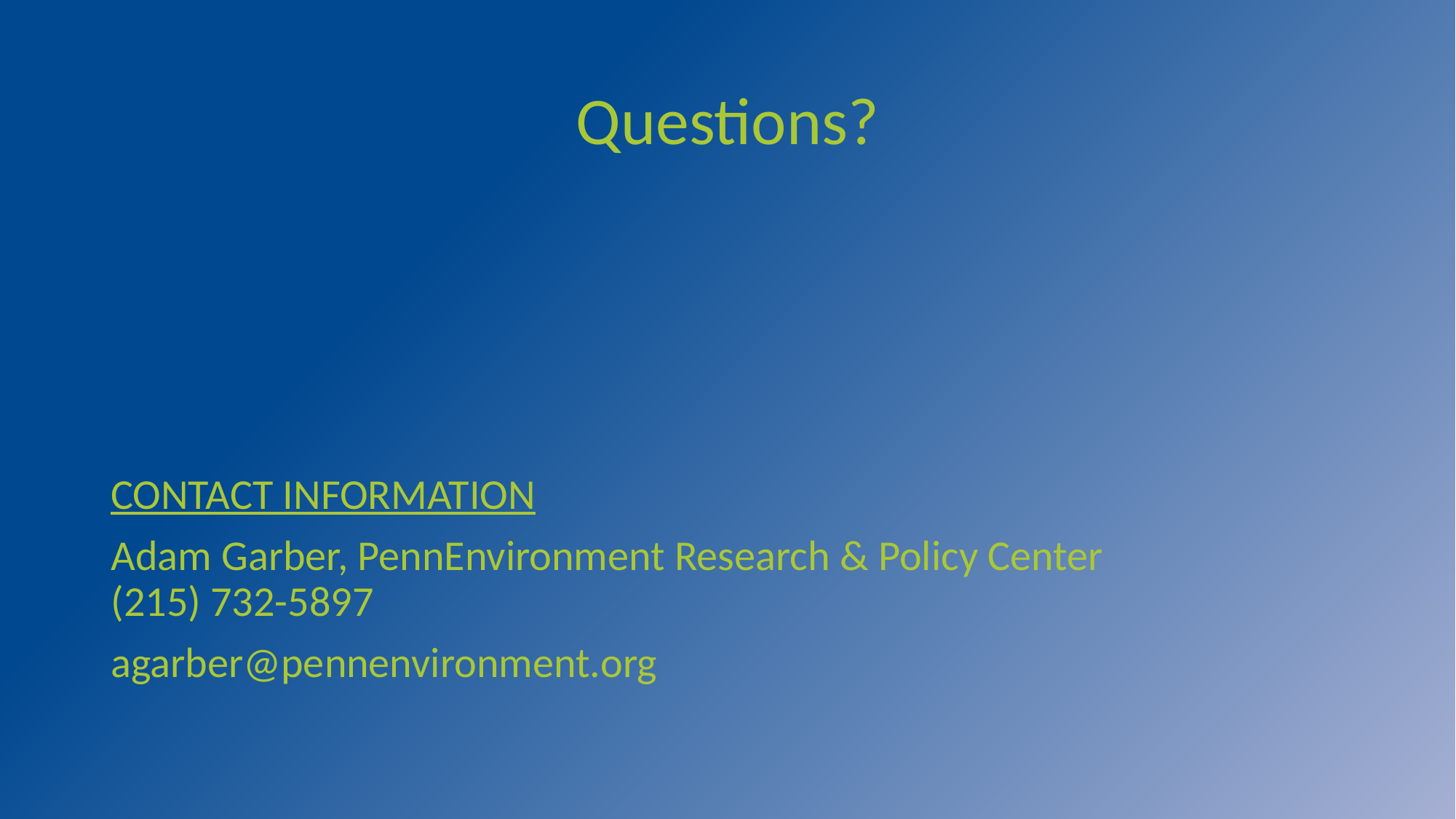

# Questions?

CONTACT INFORMATION
Adam Garber, PennEnvironment Research & Policy Center
(215) 732-5897
agarber@pennenvironment.org